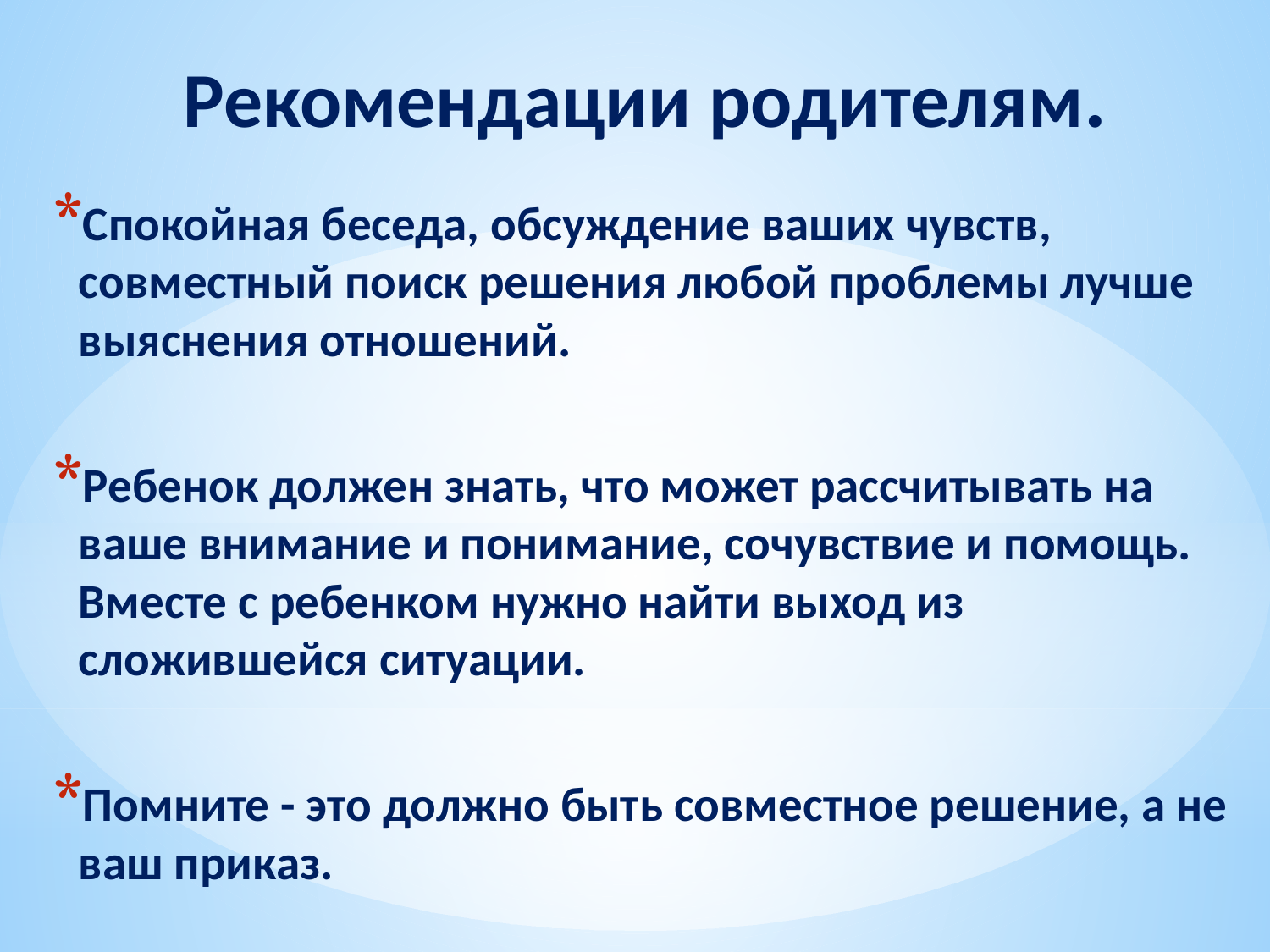

# Рекомендации родителям.
Спокойная беседа, обсуждение ваших чувств, совместный поиск решения любой проблемы лучше выяснения отношений.

Ребенок должен знать, что может рассчитывать на ваше внимание и понимание, сочувствие и помощь. Вместе с ребенком нужно найти выход из сложившейся ситуации.

Помните - это должно быть совместное решение, а не ваш приказ.